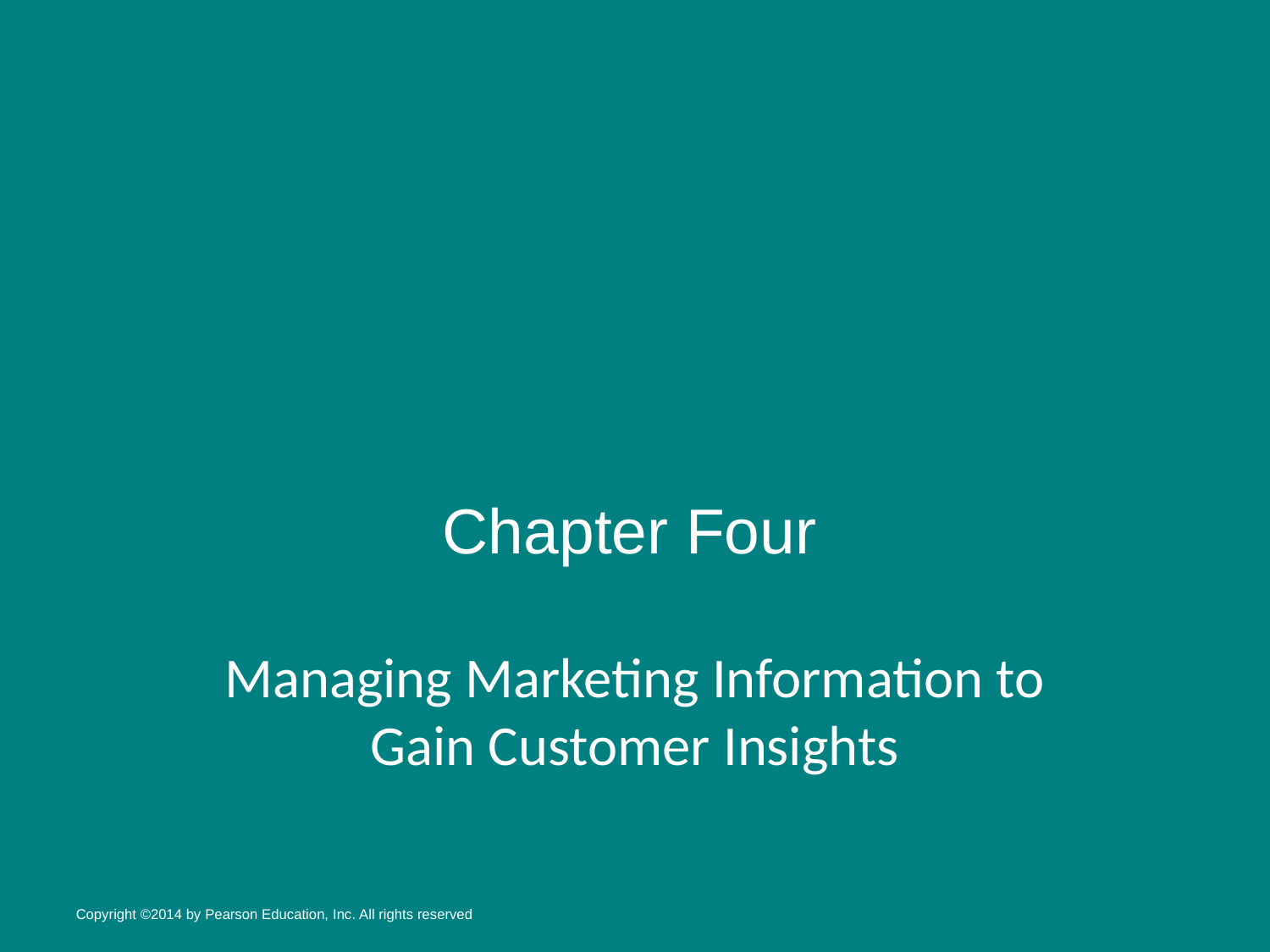

# Chapter Four
Managing Marketing Information to Gain Customer Insights
Copyright ©2014 by Pearson Education, Inc. All rights reserved